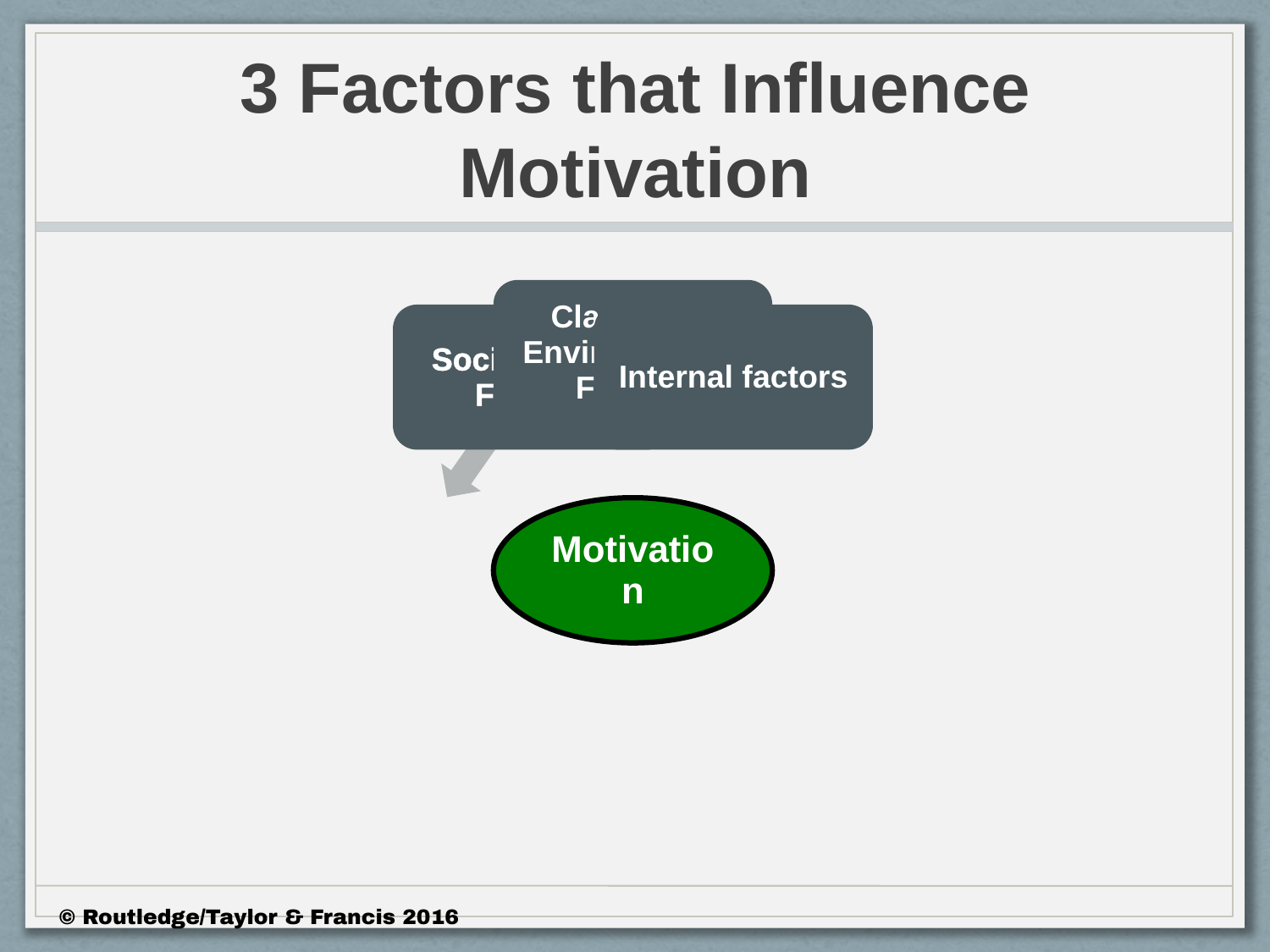

# 3 Factors that Influence Motivation
Motivation
Internal factors
© Routledge/Taylor & Francis 2016